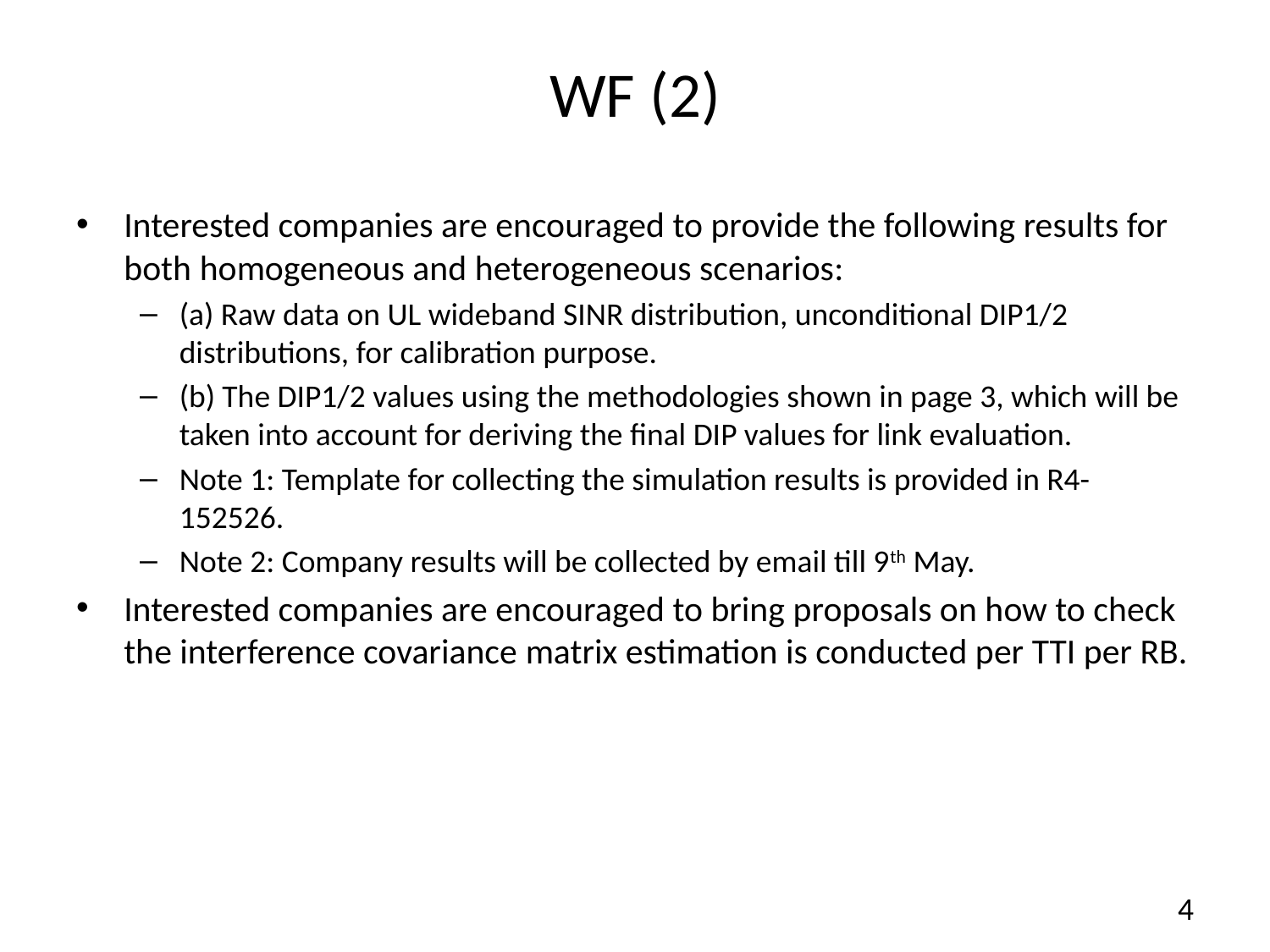

# WF (2)
Interested companies are encouraged to provide the following results for both homogeneous and heterogeneous scenarios:
(a) Raw data on UL wideband SINR distribution, unconditional DIP1/2 distributions, for calibration purpose.
(b) The DIP1/2 values using the methodologies shown in page 3, which will be taken into account for deriving the final DIP values for link evaluation.
Note 1: Template for collecting the simulation results is provided in R4-152526.
Note 2: Company results will be collected by email till 9th May.
Interested companies are encouraged to bring proposals on how to check the interference covariance matrix estimation is conducted per TTI per RB.

4